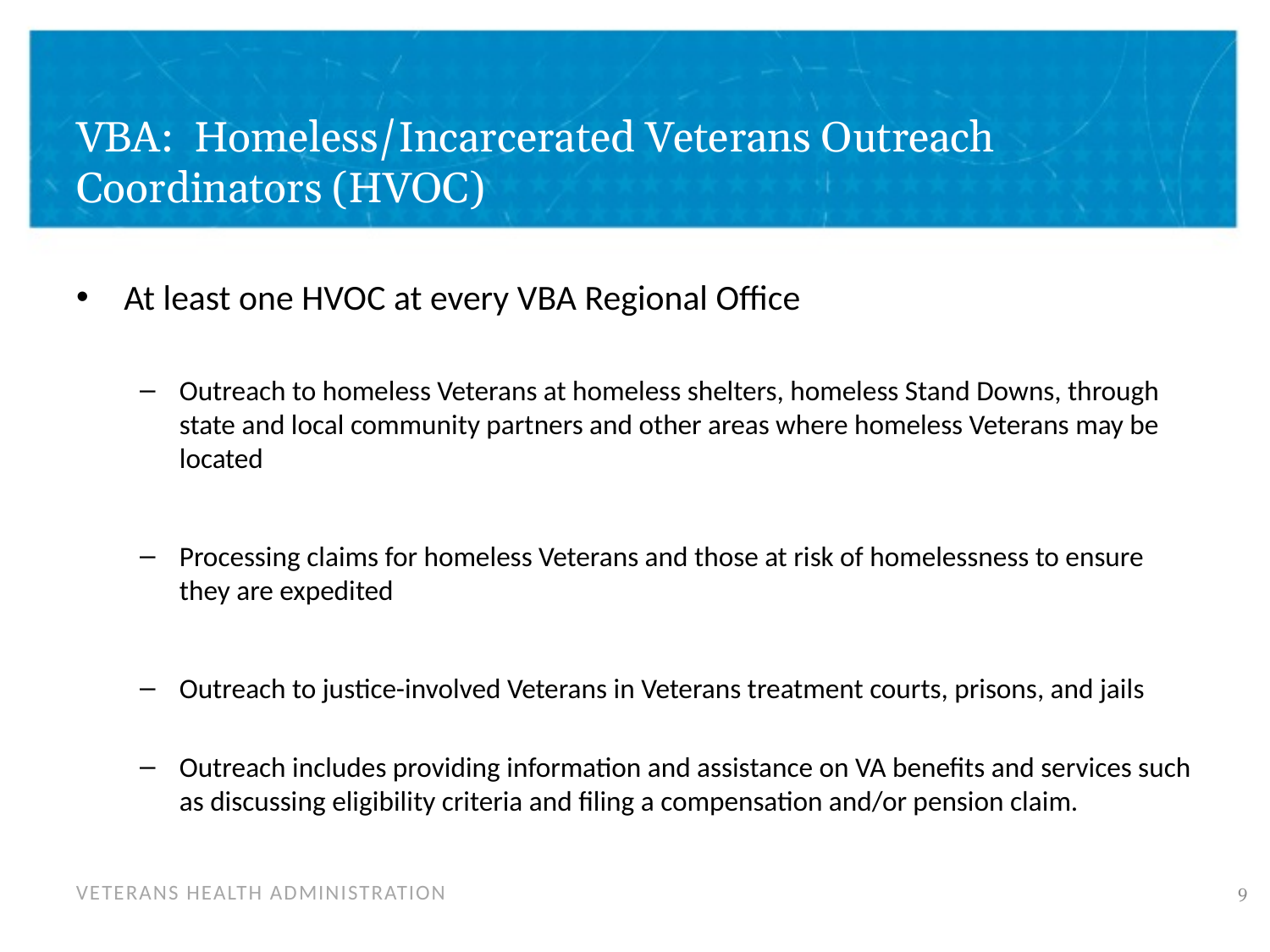

# VBA:  Homeless/Incarcerated Veterans Outreach Coordinators (HVOC)
At least one HVOC at every VBA Regional Office

Outreach to homeless Veterans at homeless shelters, homeless Stand Downs, through state and local community partners and other areas where homeless Veterans may be located

Processing claims for homeless Veterans and those at risk of homelessness to ensure they are expedited

Outreach to justice-involved Veterans in Veterans treatment courts, prisons, and jails

Outreach includes providing information and assistance on VA benefits and services such as discussing eligibility criteria and filing a compensation and/or pension claim.
9